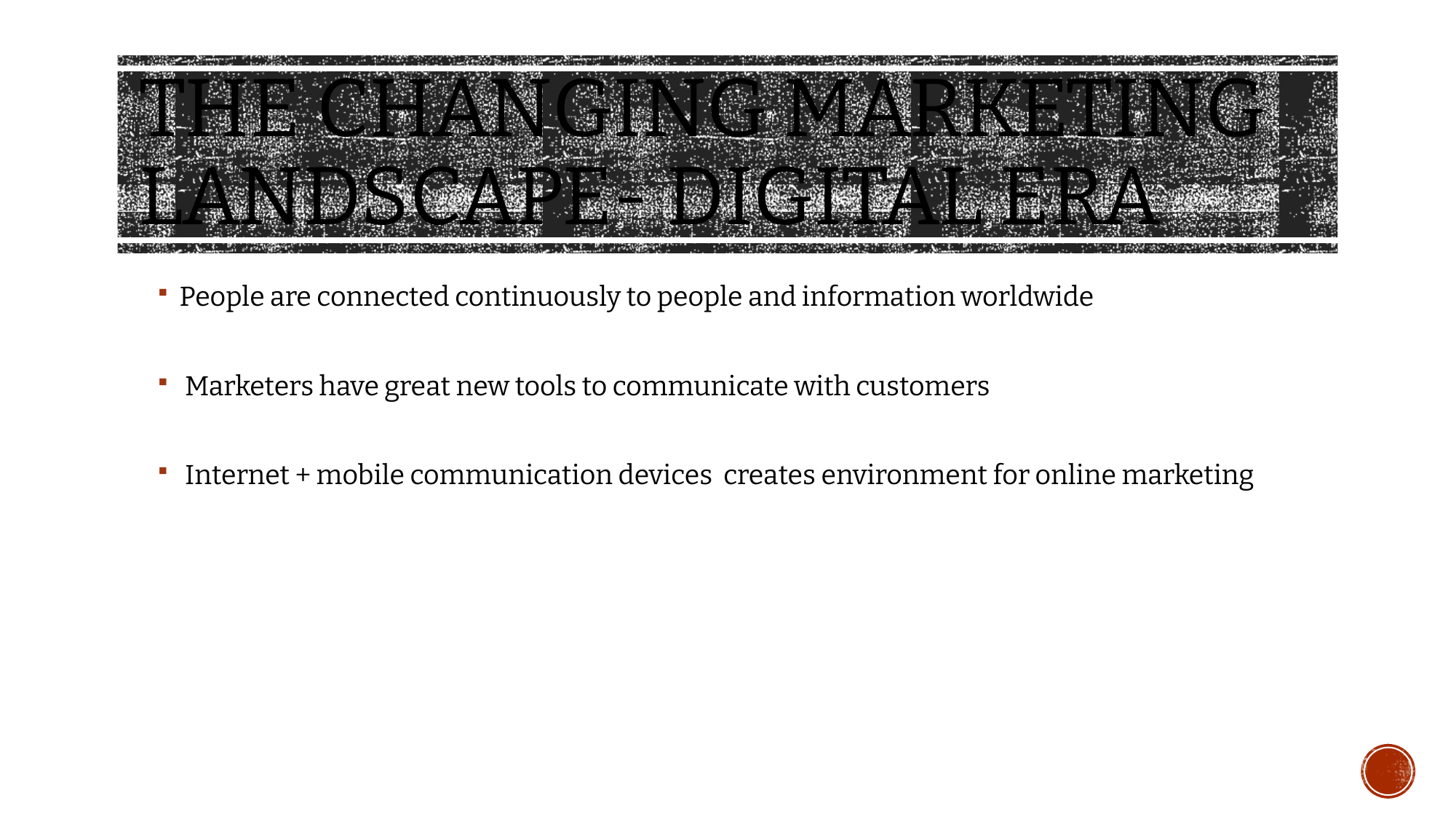

# The Changing Marketing Landscape- Digital Era

People are connected continuously to people and information worldwide

 Marketers have great new tools to communicate with customers

 Internet + mobile communication devices  creates environment for online marketing